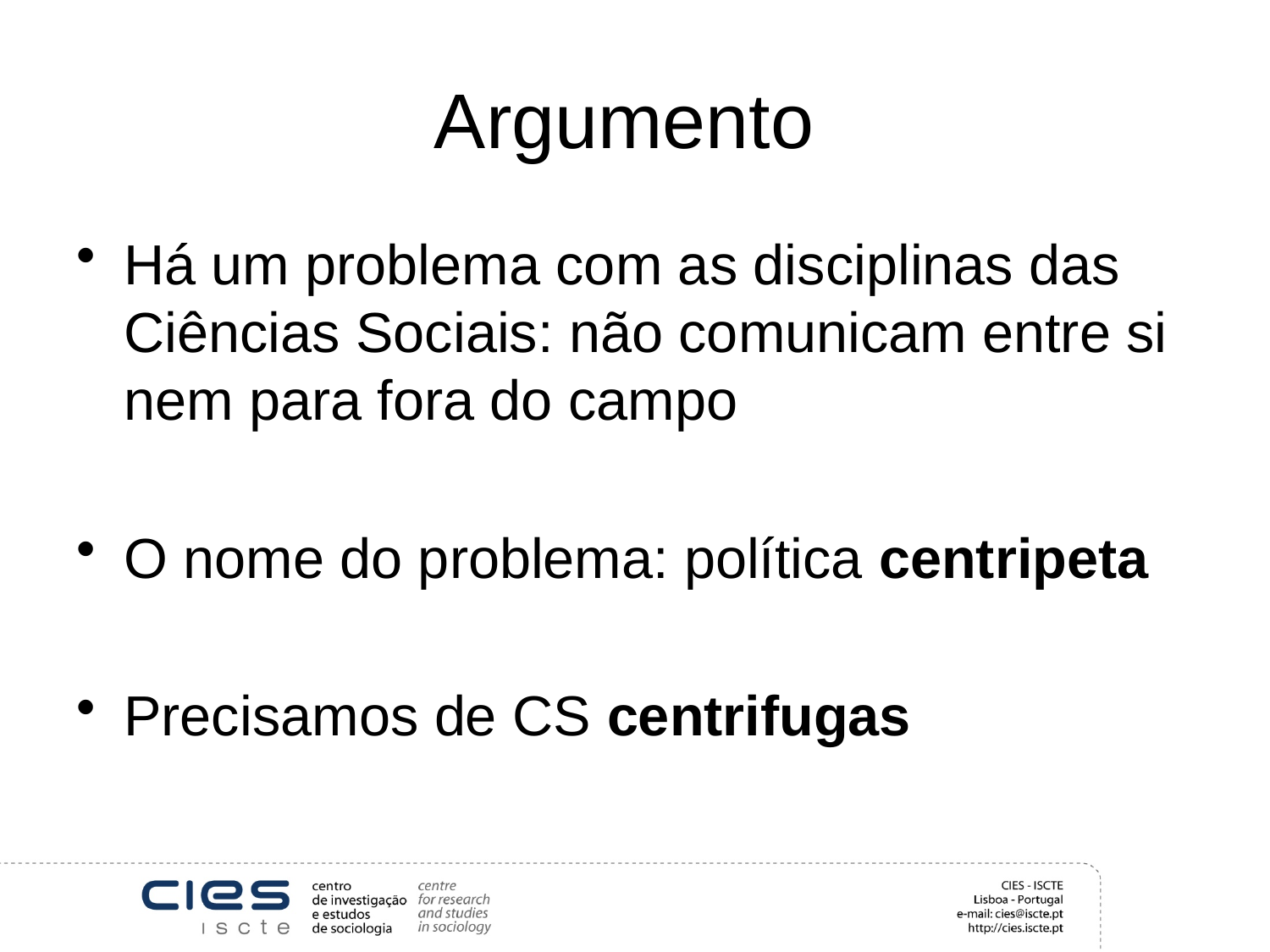

# Argumento
Há um problema com as disciplinas das Ciências Sociais: não comunicam entre si nem para fora do campo

O nome do problema: política centripeta

Precisamos de CS centrifugas